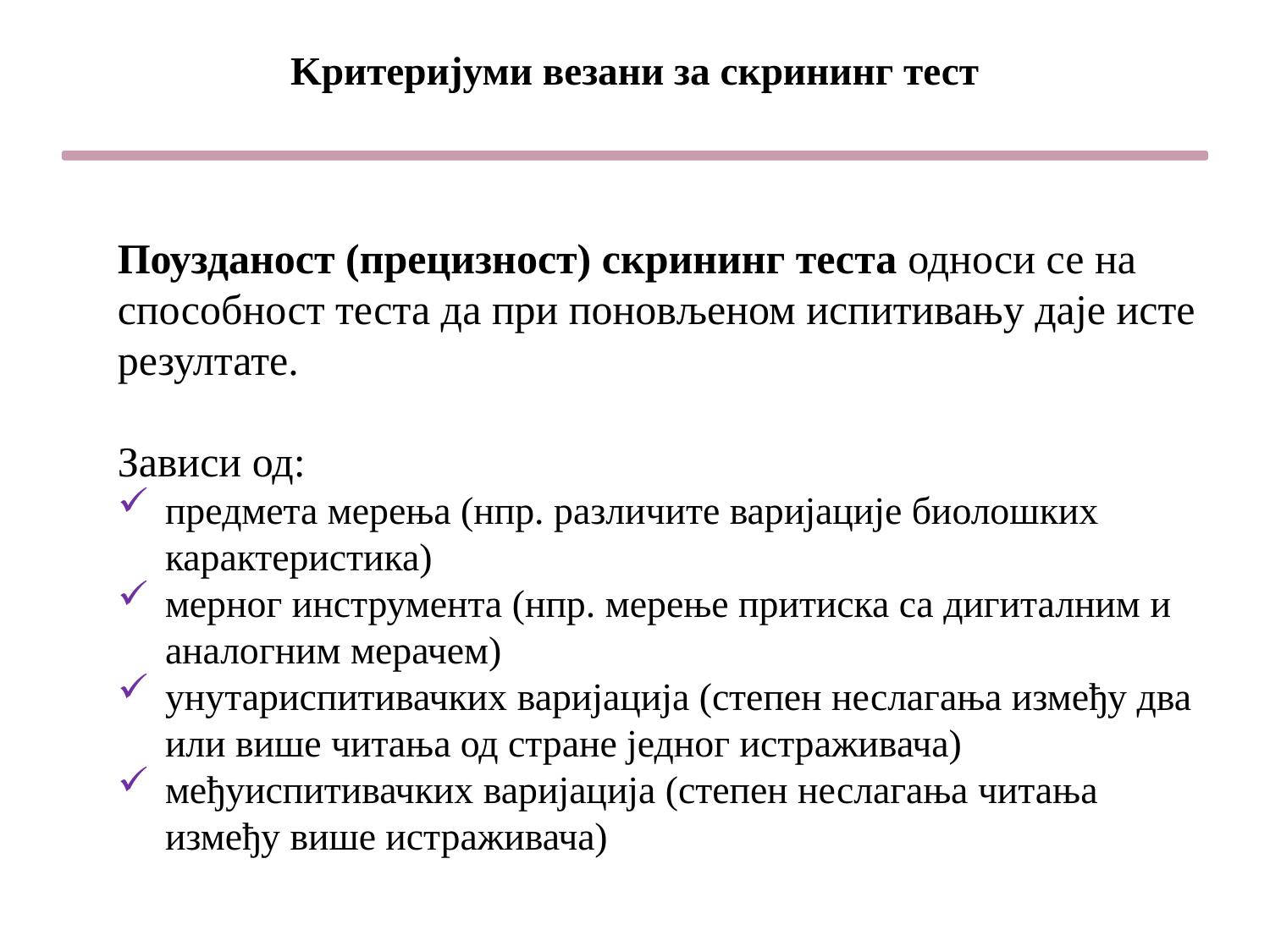

# Kритеријуми везани за скрининг тест

Поузданост (прецизност) скрининг теста односи се на способност теста да при поновљеном испитивању даје исте резултате.

Зависи од:
предмета мерења (нпр. различите варијације биолошких карактеристика)
мерног инструмента (нпр. мерење притиска са дигиталним и аналогним мерачем)
унутариспитивачких варијација (степен неслагања између два или више читања од стране једног истраживача)
међуиспитивачких варијација (степен неслагања читања између више истраживача)